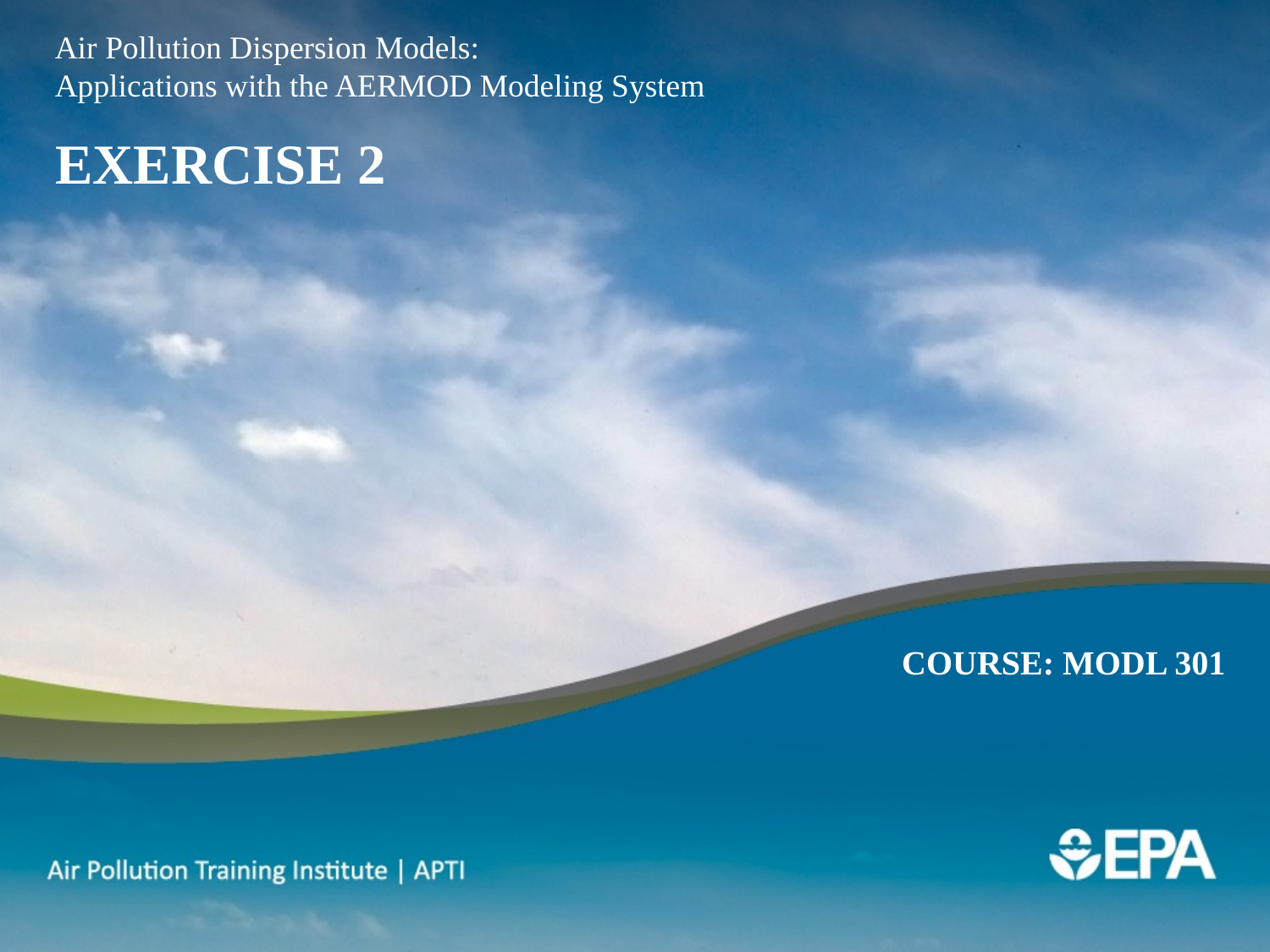

Air Pollution Dispersion Models:
Applications with the AERMOD Modeling System
EXERCISE 2
Course: MODL 301